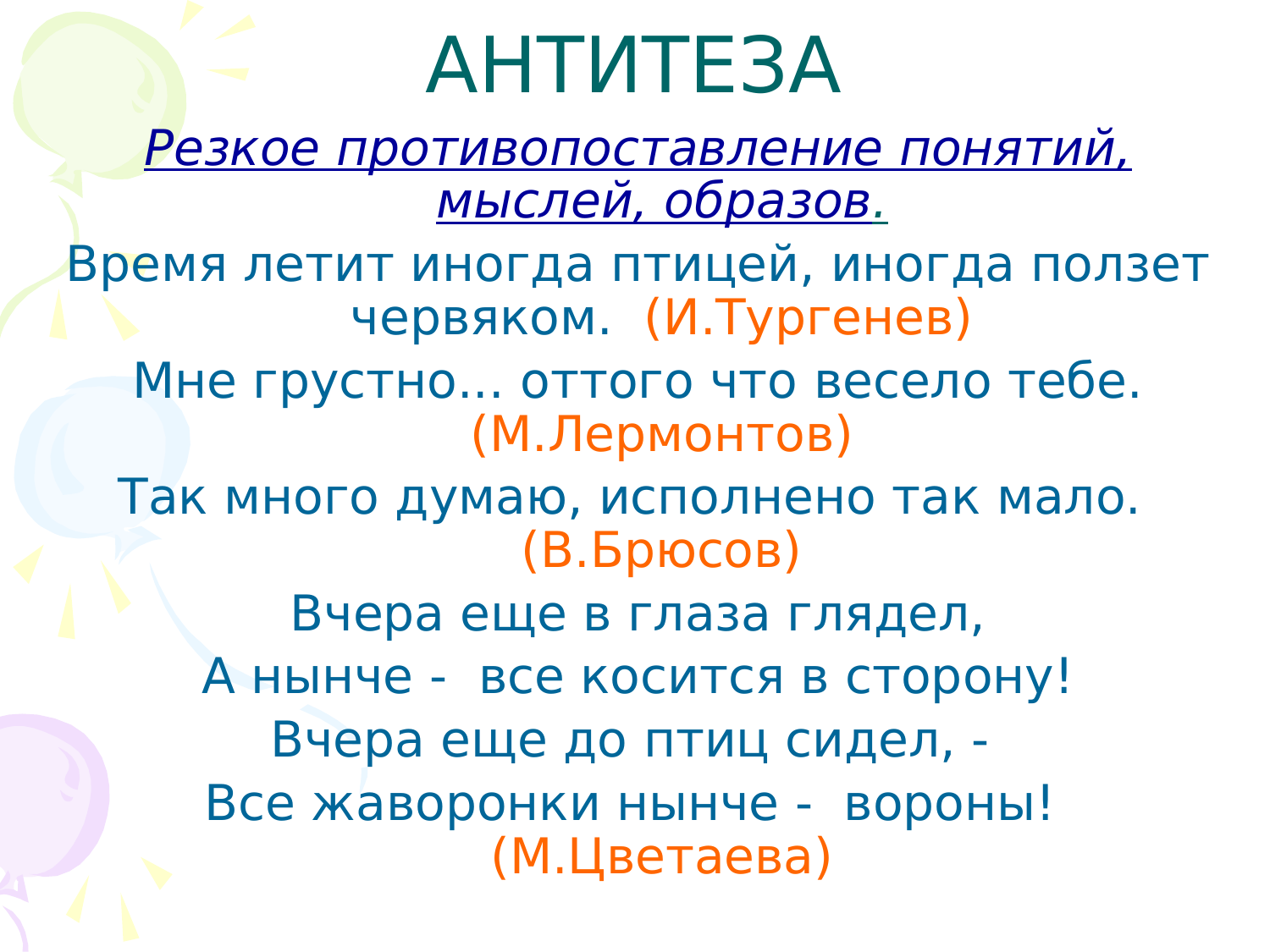

# АНТИТЕЗА
Резкое противопоставление понятий, мыслей, образов.
Время летит иногда птицей, иногда ползет червяком.  (И.Тургенев)
Мне грустно... оттого что весело тебе. (М.Лермонтов)
Так много думаю, исполнено так мало.  (В.Брюсов)
Вчера еще в глаза глядел,
А нынче -  все косится в сторону!
Вчера еще до птиц сидел, -
Все жаворонки нынче -  вороны!  (М.Цветаева)